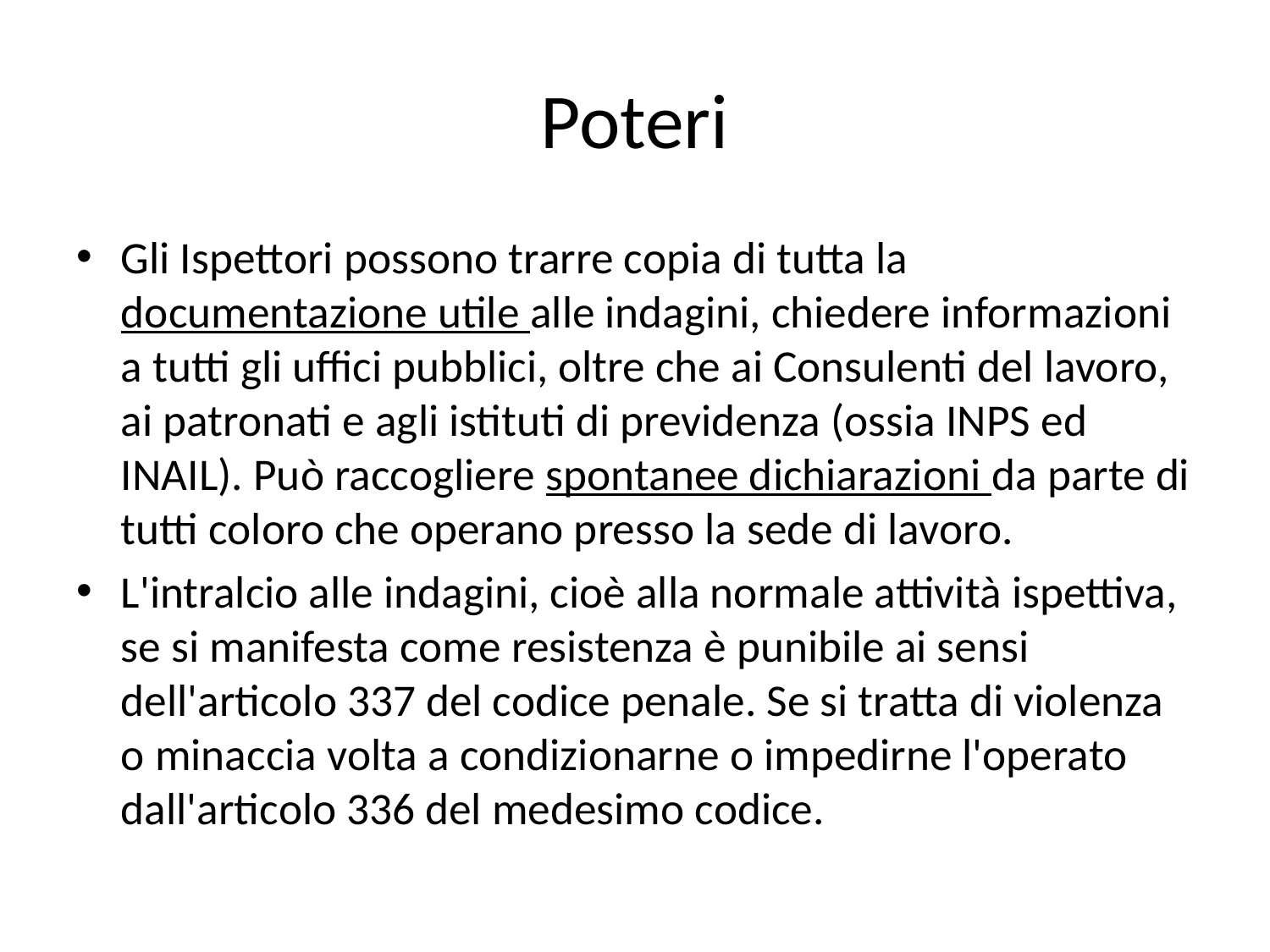

# Poteri
Gli Ispettori possono trarre copia di tutta la documentazione utile alle indagini, chiedere informazioni a tutti gli uffici pubblici, oltre che ai Consulenti del lavoro, ai patronati e agli istituti di previdenza (ossia INPS ed INAIL). Può raccogliere spontanee dichiarazioni da parte di tutti coloro che operano presso la sede di lavoro.
L'intralcio alle indagini, cioè alla normale attività ispettiva, se si manifesta come resistenza è punibile ai sensi dell'articolo 337 del codice penale. Se si tratta di violenza o minaccia volta a condizionarne o impedirne l'operato dall'articolo 336 del medesimo codice.